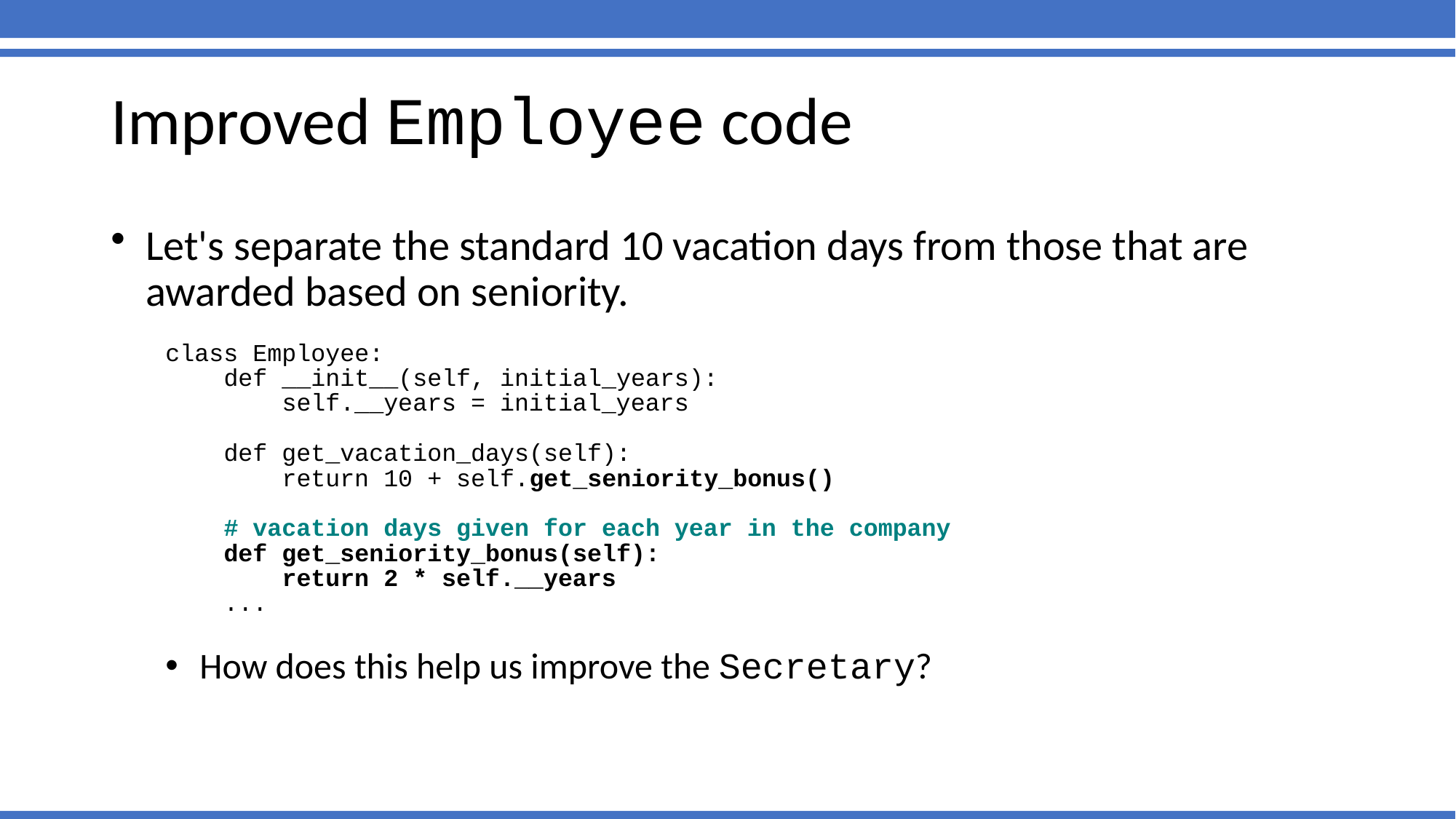

Improved Employee code
Let's separate the standard 10 vacation days from those that are awarded based on seniority.

class Employee:
    def __init__(self, initial_years):
        self.__years = initial_years

    def get_vacation_days(self):
        return 10 + self.get_seniority_bonus()

    # vacation days given for each year in the company
    def get_seniority_bonus(self):
        return 2 * self.__years
    ...

How does this help us improve the Secretary?